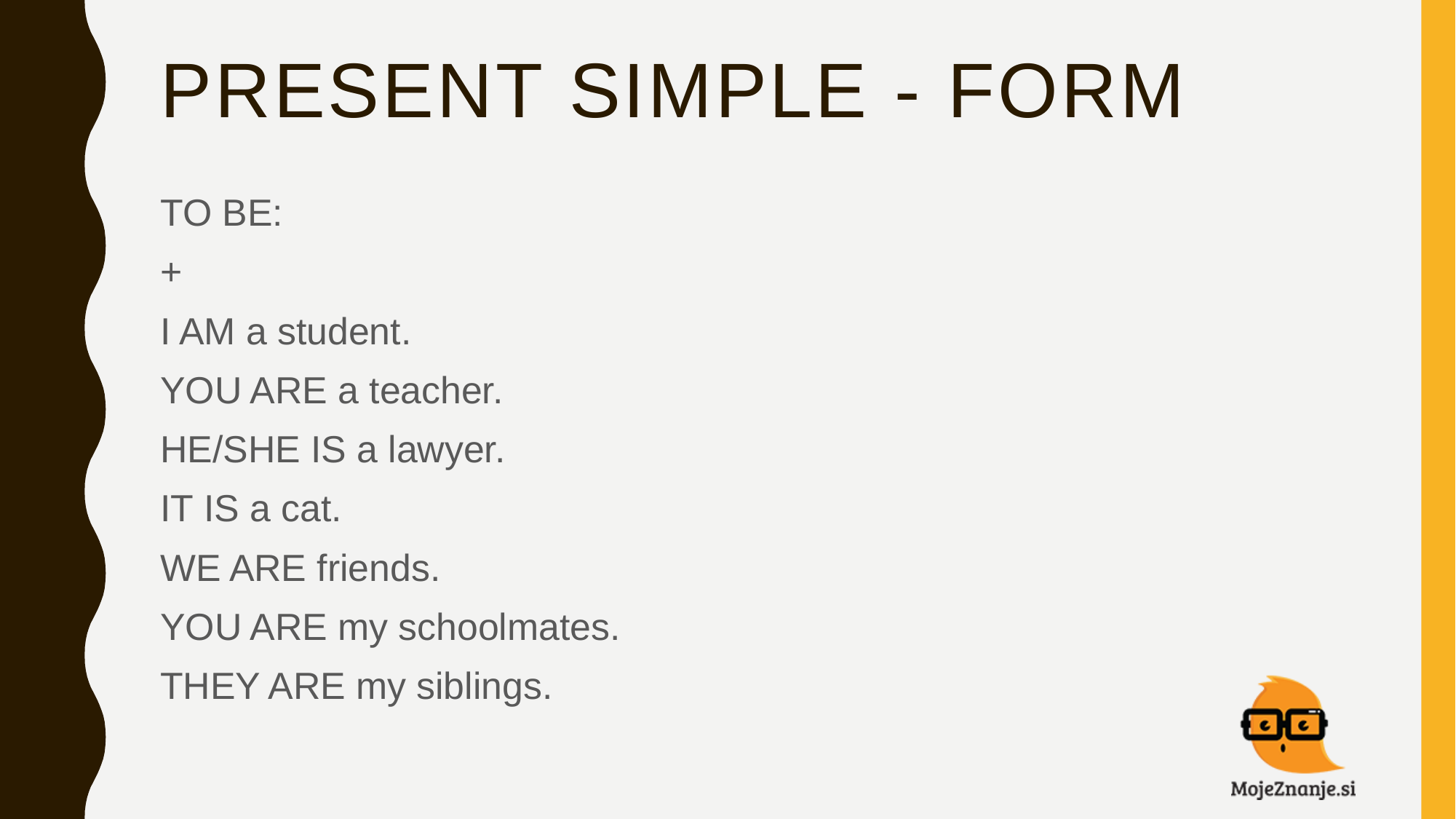

# PRESENT SIMPLE - FORM
TO BE:
+
I AM a student.
YOU ARE a teacher.
HE/SHE IS a lawyer.
IT IS a cat.
WE ARE friends.
YOU ARE my schoolmates.
THEY ARE my siblings.